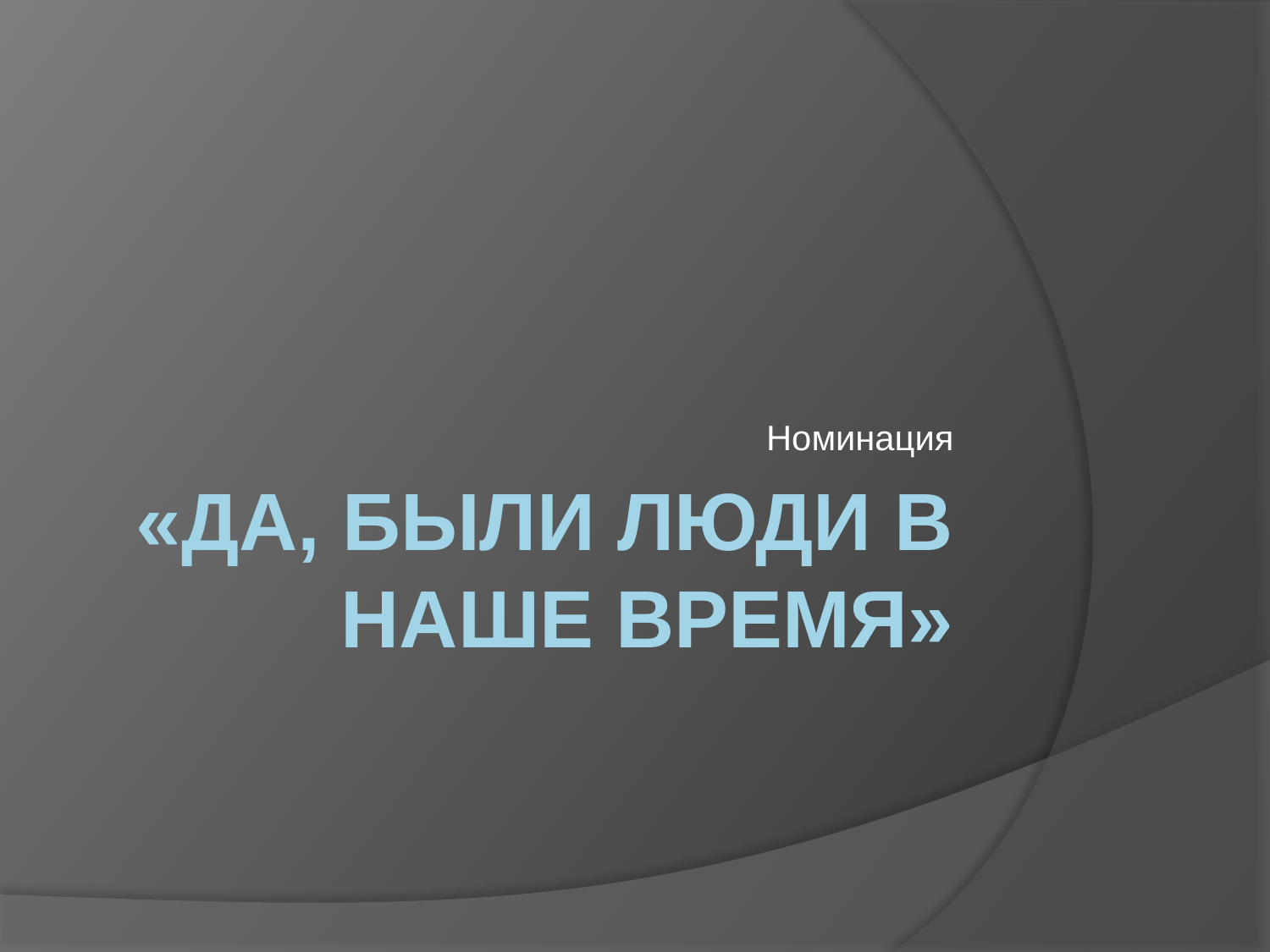

Номинация
# «Да, были люди в наше время»